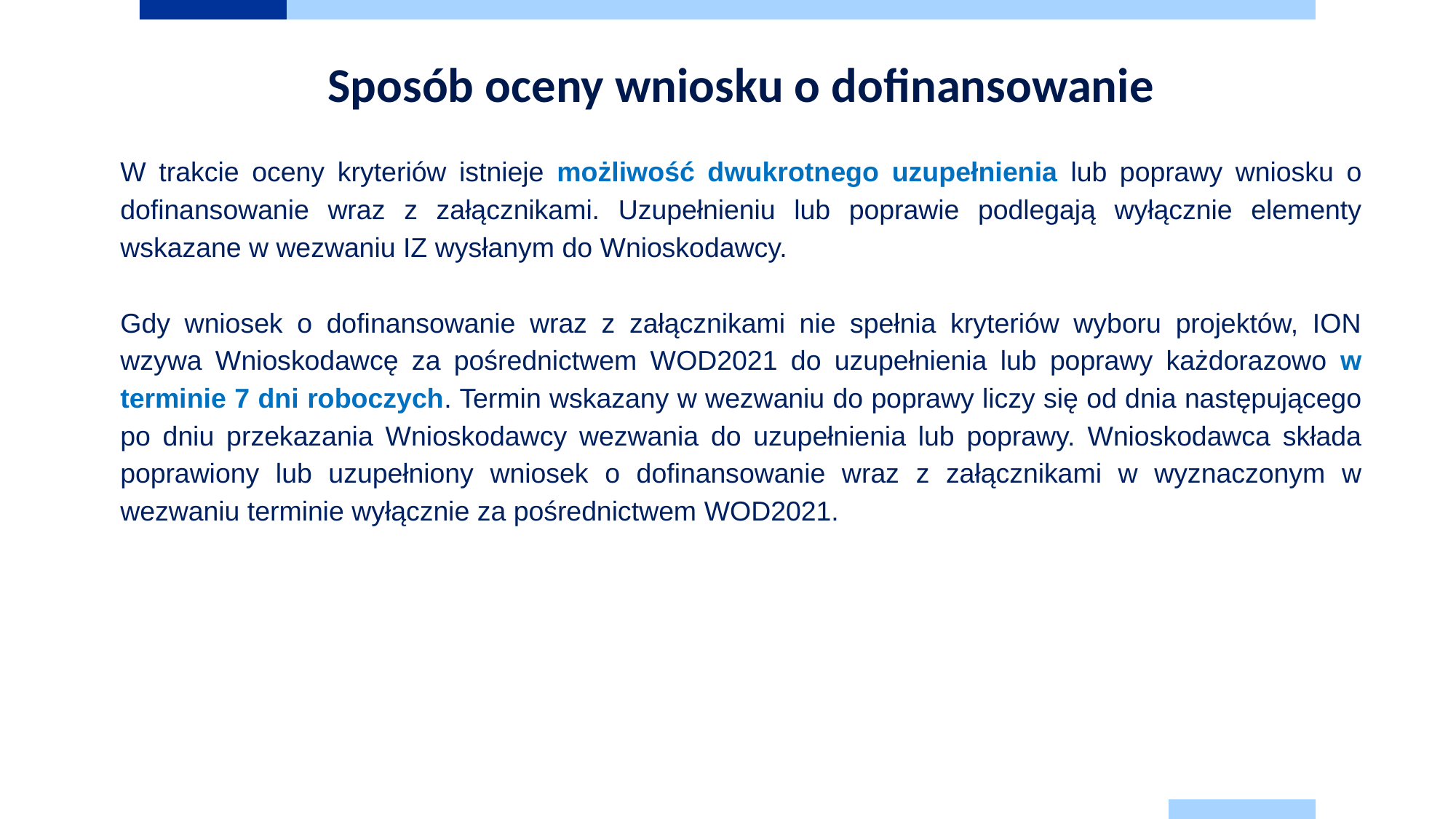

Sposób oceny wniosku o dofinansowanie
W trakcie oceny kryteriów istnieje możliwość dwukrotnego uzupełnienia lub poprawy wniosku o dofinansowanie wraz z załącznikami. Uzupełnieniu lub poprawie podlegają wyłącznie elementy wskazane w wezwaniu IZ wysłanym do Wnioskodawcy.

Gdy wniosek o dofinansowanie wraz z załącznikami nie spełnia kryteriów wyboru projektów, ION wzywa Wnioskodawcę za pośrednictwem WOD2021 do uzupełnienia lub poprawy każdorazowo w terminie 7 dni roboczych. Termin wskazany w wezwaniu do poprawy liczy się od dnia następującego po dniu przekazania Wnioskodawcy wezwania do uzupełnienia lub poprawy. Wnioskodawca składa poprawiony lub uzupełniony wniosek o dofinansowanie wraz z załącznikami w wyznaczonym w wezwaniu terminie wyłącznie za pośrednictwem WOD2021.